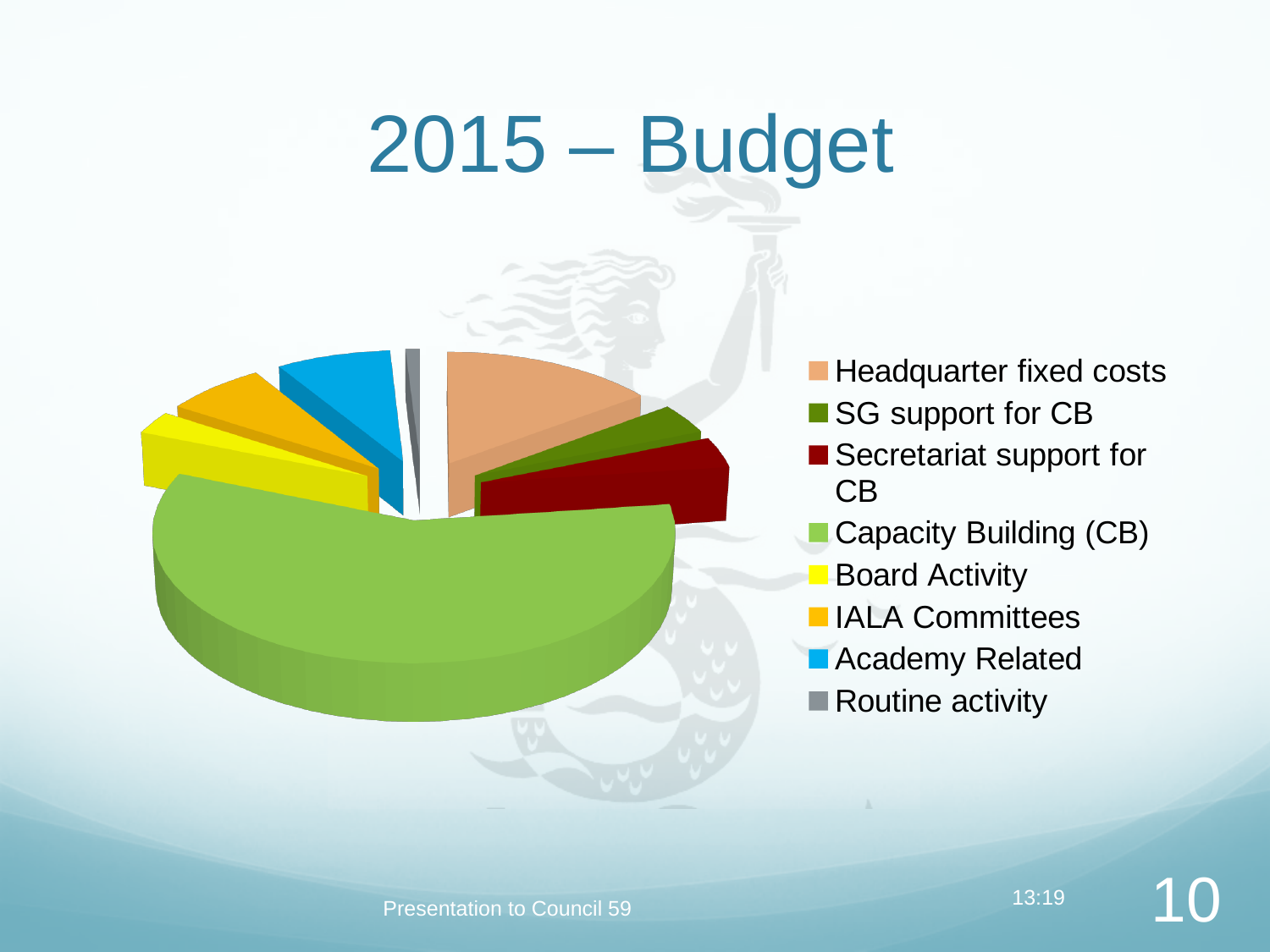

# 2015 – Budget

[unsupported chart]

13:19
10
Presentation to Council 59